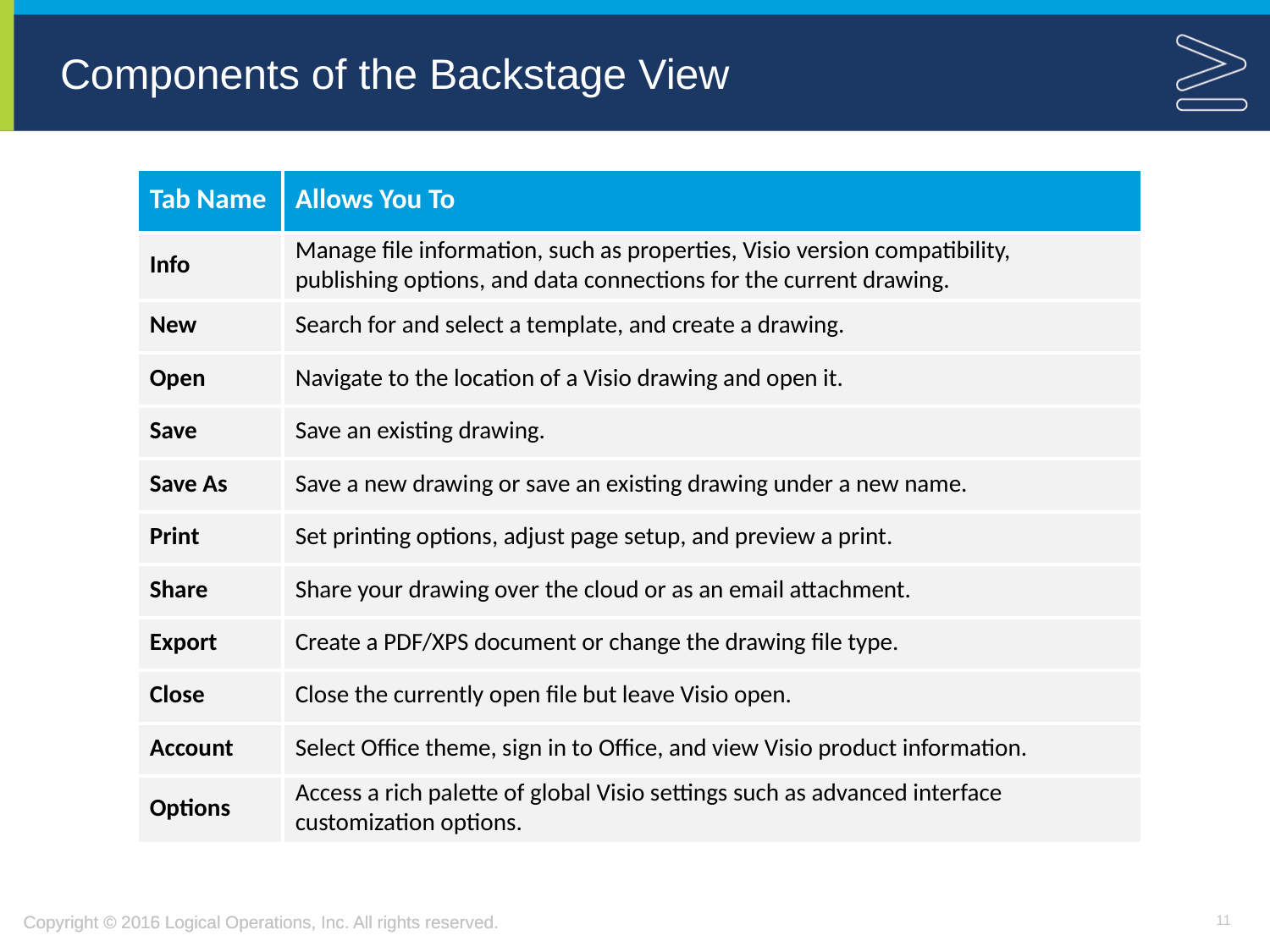

# Components of the Backstage View
| Tab Name | Allows You To |
| --- | --- |
| Info | Manage file information, such as properties, Visio version compatibility, publishing options, and data connections for the current drawing. |
| New | Search for and select a template, and create a drawing. |
| Open | Navigate to the location of a Visio drawing and open it. |
| Save | Save an existing drawing. |
| Save As | Save a new drawing or save an existing drawing under a new name. |
| Print | Set printing options, adjust page setup, and preview a print. |
| Share | Share your drawing over the cloud or as an email attachment. |
| Export | Create a PDF/XPS document or change the drawing file type. |
| Close | Close the currently open file but leave Visio open. |
| Account | Select Office theme, sign in to Office, and view Visio product information. |
| Options | Access a rich palette of global Visio settings such as advanced interface customization options. |
11